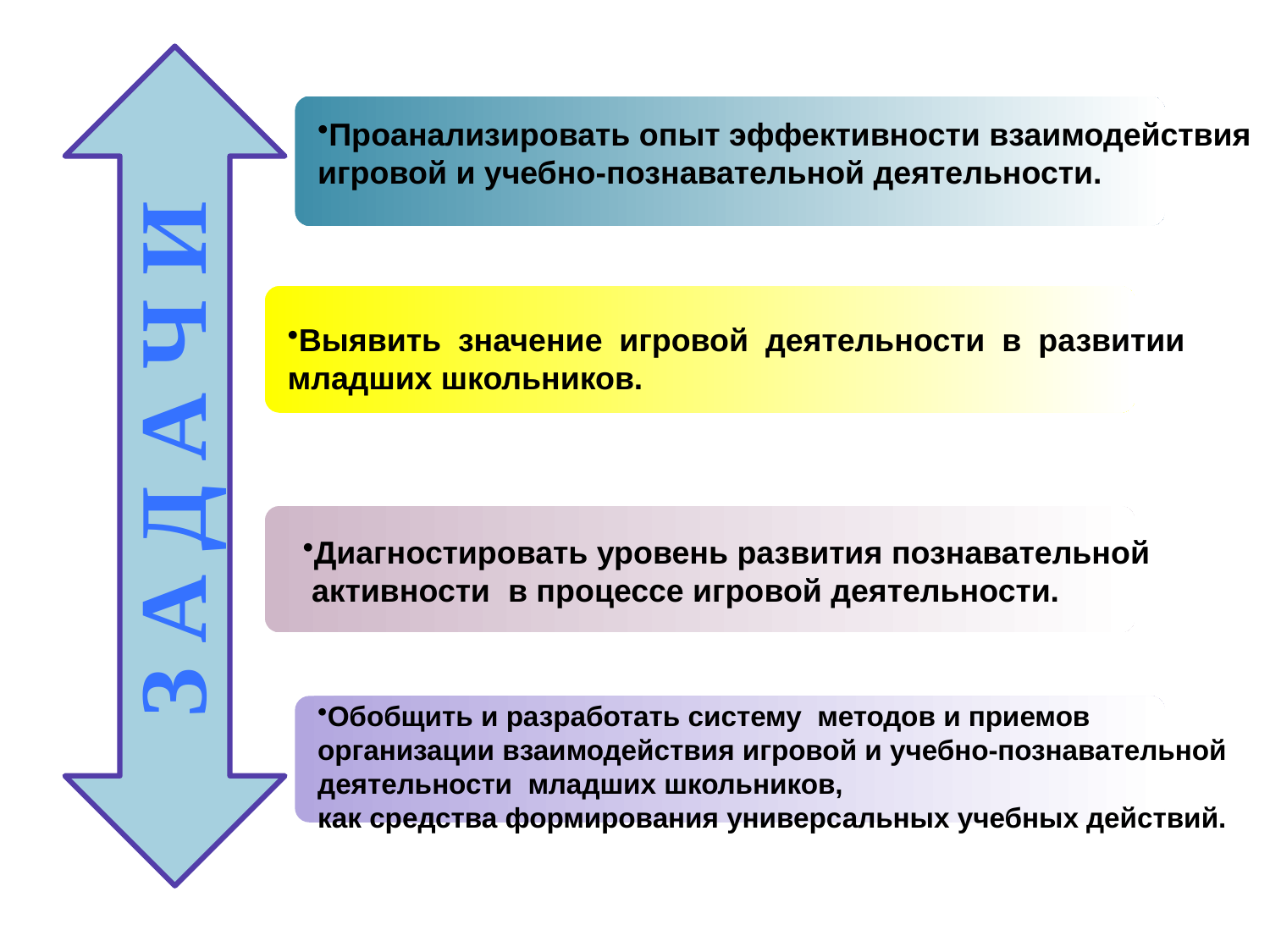

Проанализировать опыт эффективности взаимодействия
игровой и учебно-познавательной деятельности.

Выявить значение игровой деятельности в развитии  младших школьников.
З а д а ч и

Диагностировать уровень развития познавательной
 активности  в процессе игровой деятельности.
Обобщить и разработать систему  методов и приемов
организации взаимодействия игровой и учебно-познавательной
деятельности  младших школьников,
как средства формирования универсальных учебных действий.